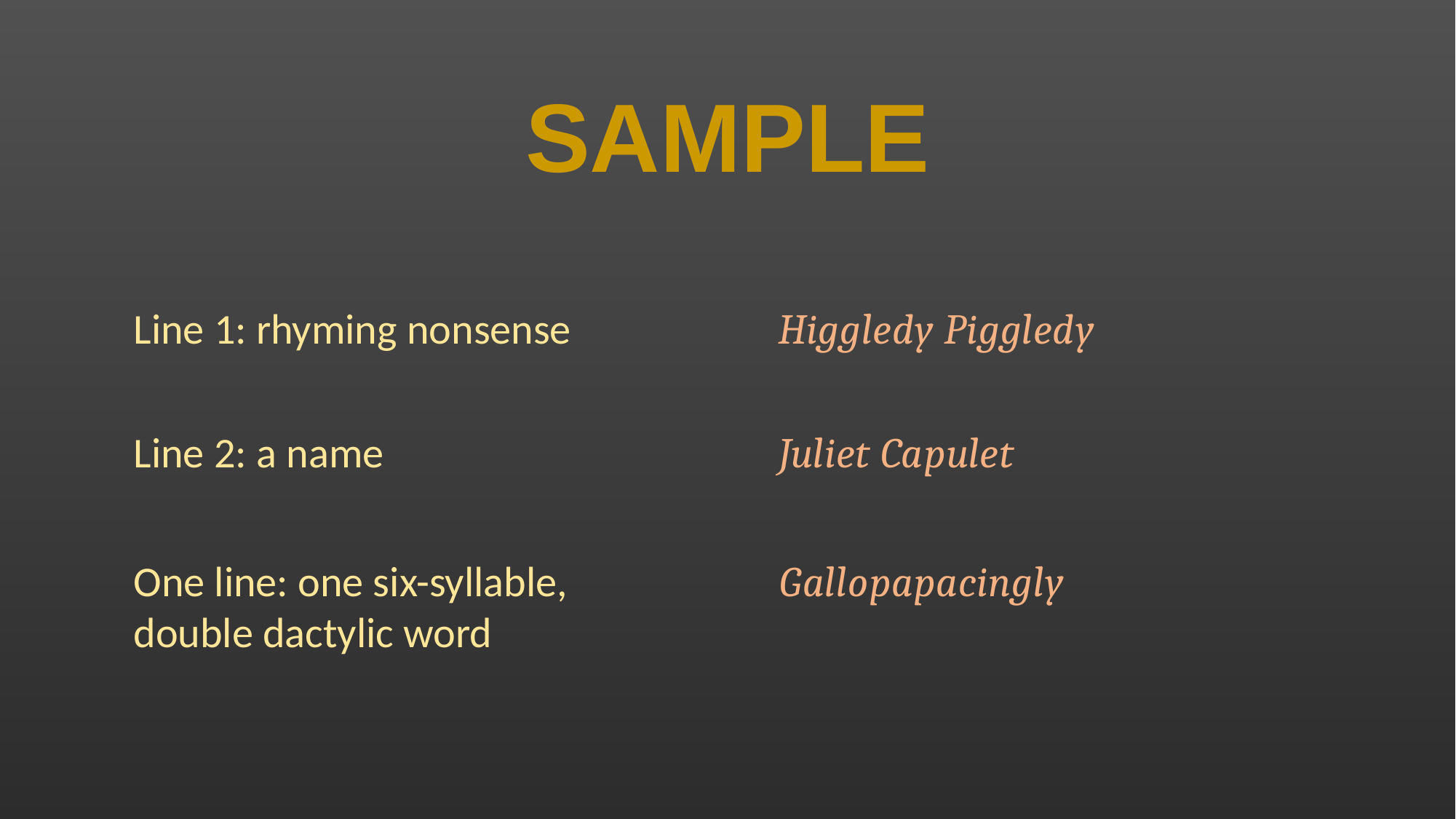

#
SAMPLE

Line 1: rhyming nonsense
Higgledy Piggledy
Line 2: a name
Juliet Capulet
One line: one six-syllable, double dactylic word
Gallopapacingly